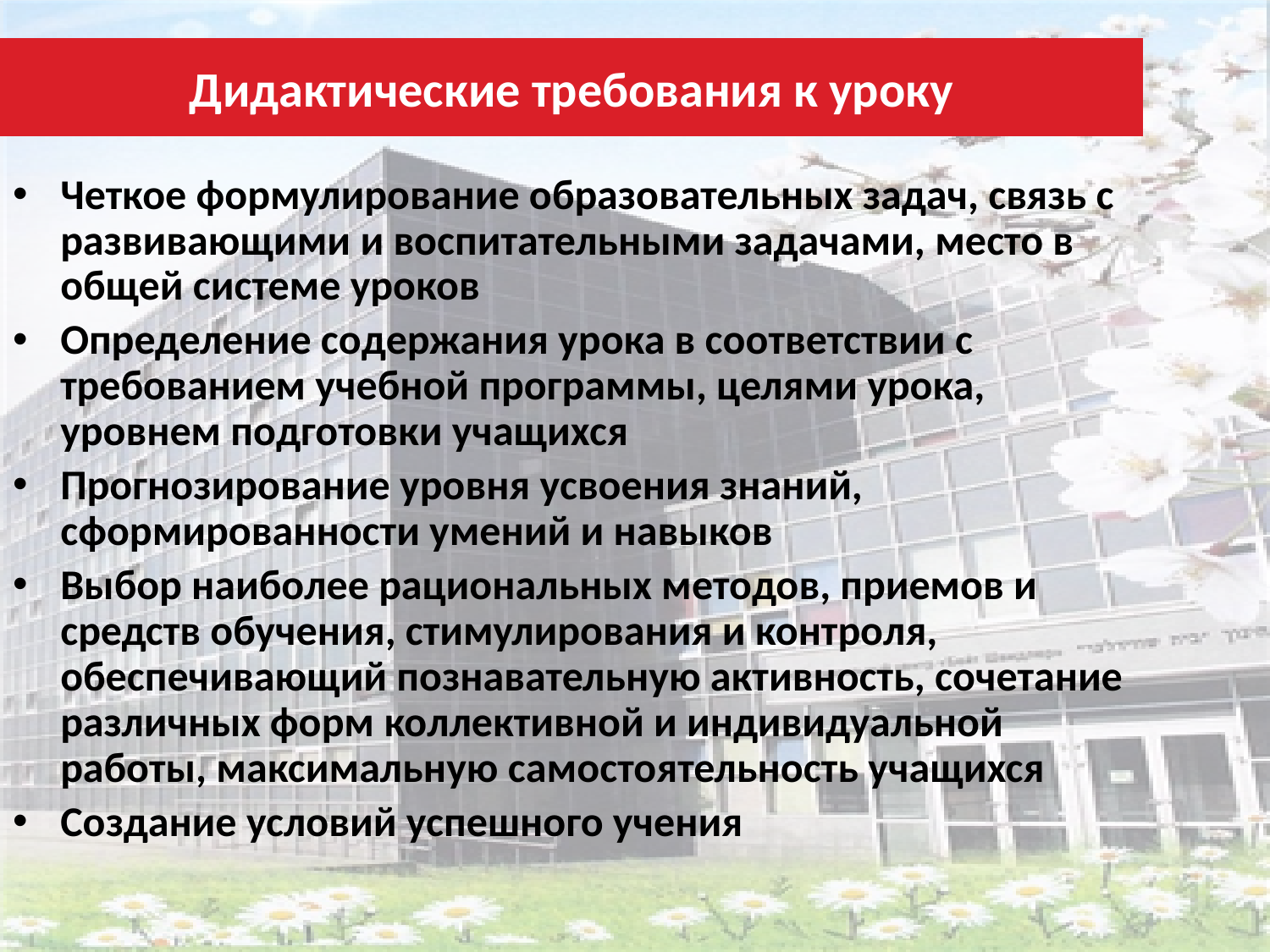

Дидактические требования к уроку
Четкое формулирование образовательных задач, связь с развивающими и воспитательными задачами, место в общей системе уроков
Определение содержания урока в соответствии с требованием учебной программы, целями урока, уровнем подготовки учащихся
Прогнозирование уровня усвоения знаний, сформированности умений и навыков
Выбор наиболее рациональных методов, приемов и средств обучения, стимулирования и контроля, обеспечивающий познавательную активность, сочетание различных форм коллективной и индивидуальной работы, максимальную самостоятельность учащихся
Создание условий успешного учения